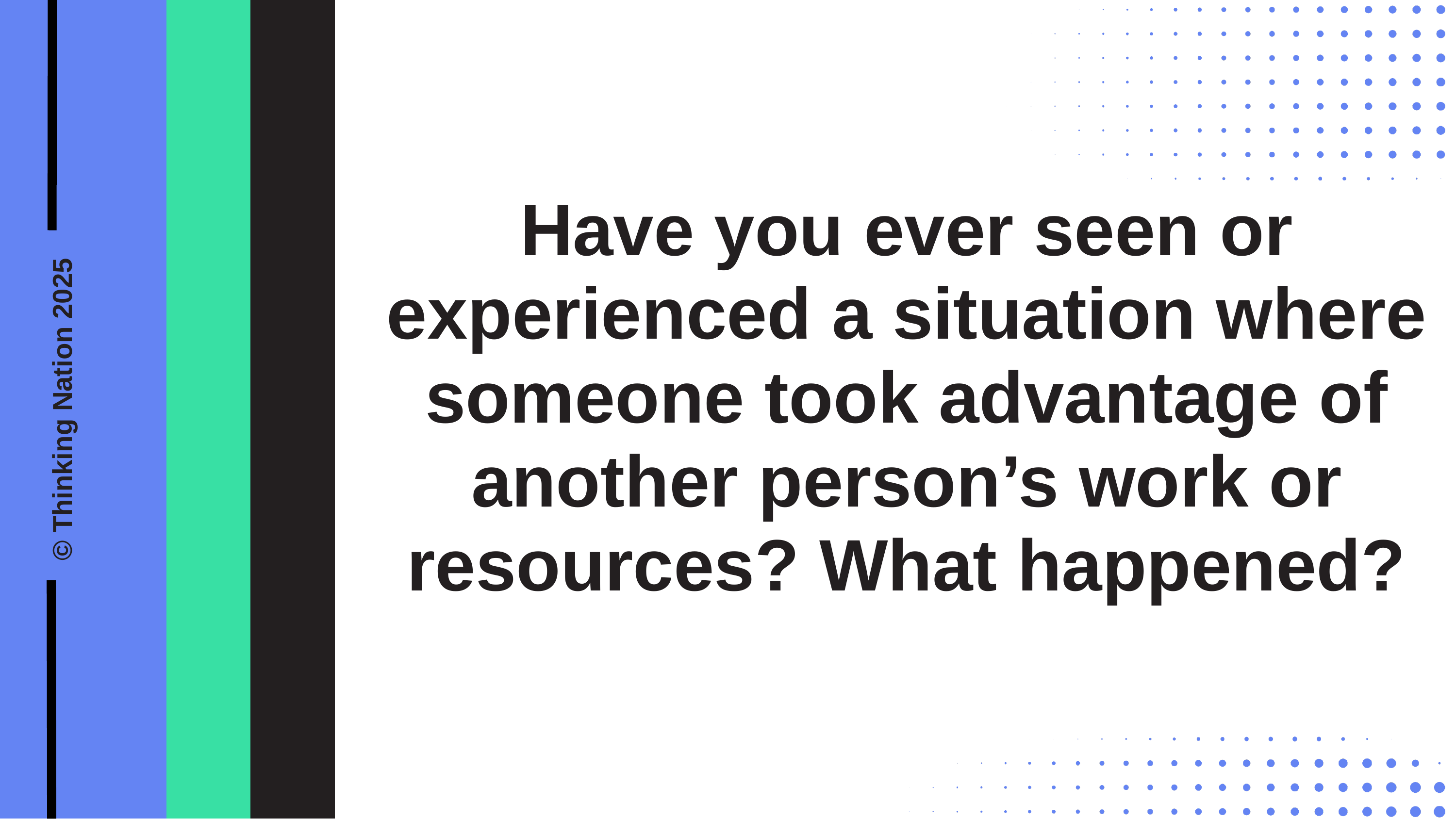

Have you ever seen or experienced a situation where someone took advantage of another person’s work or resources? What happened?
© Thinking Nation 2025